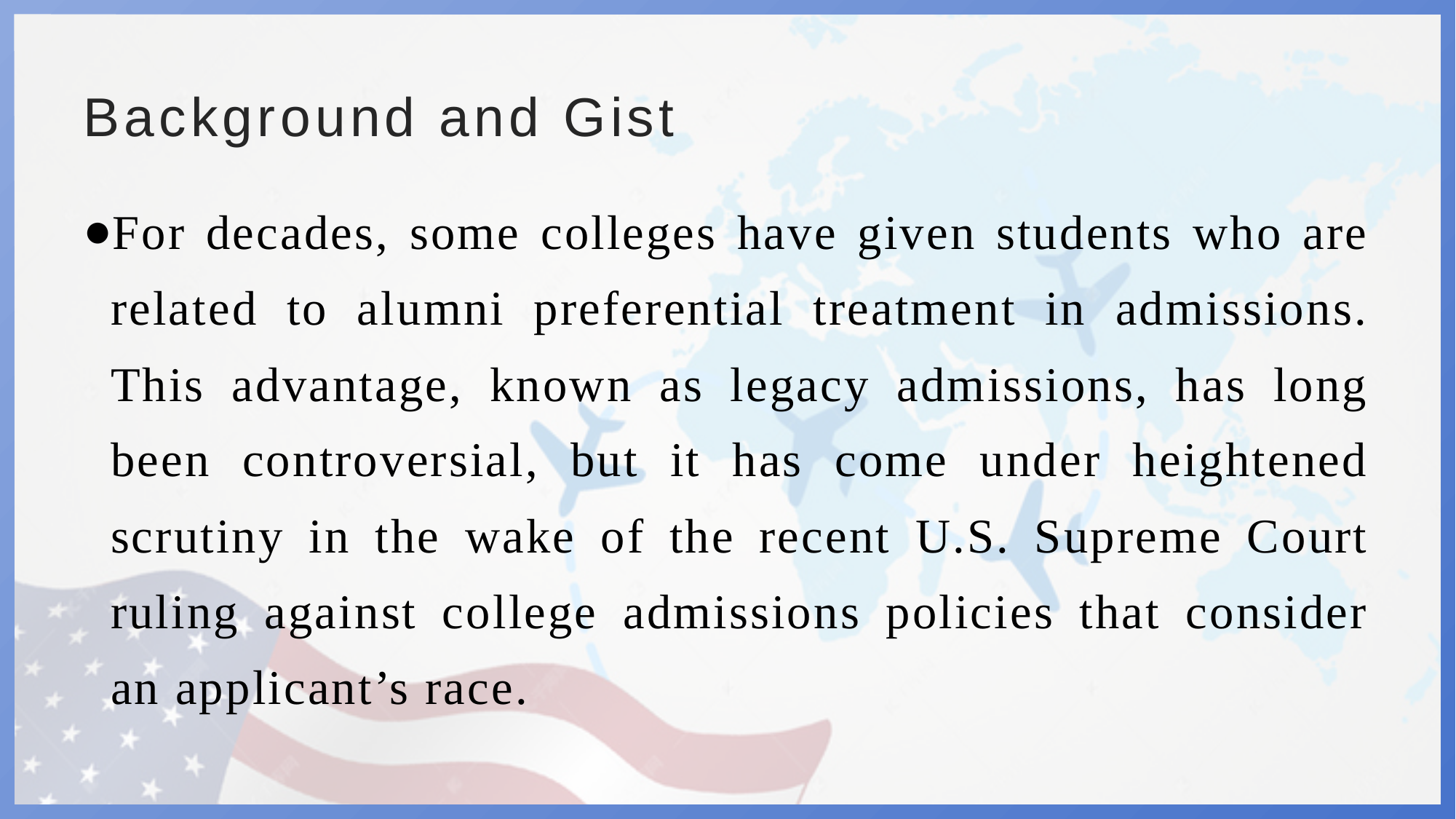

# Background and Gist
For decades, some colleges have given students who are related to alumni preferential treatment in admissions. This advantage, known as legacy admissions, has long been controversial, but it has come under heightened scrutiny in the wake of the recent U.S. Supreme Court ruling against college admissions policies that consider an applicant’s race.